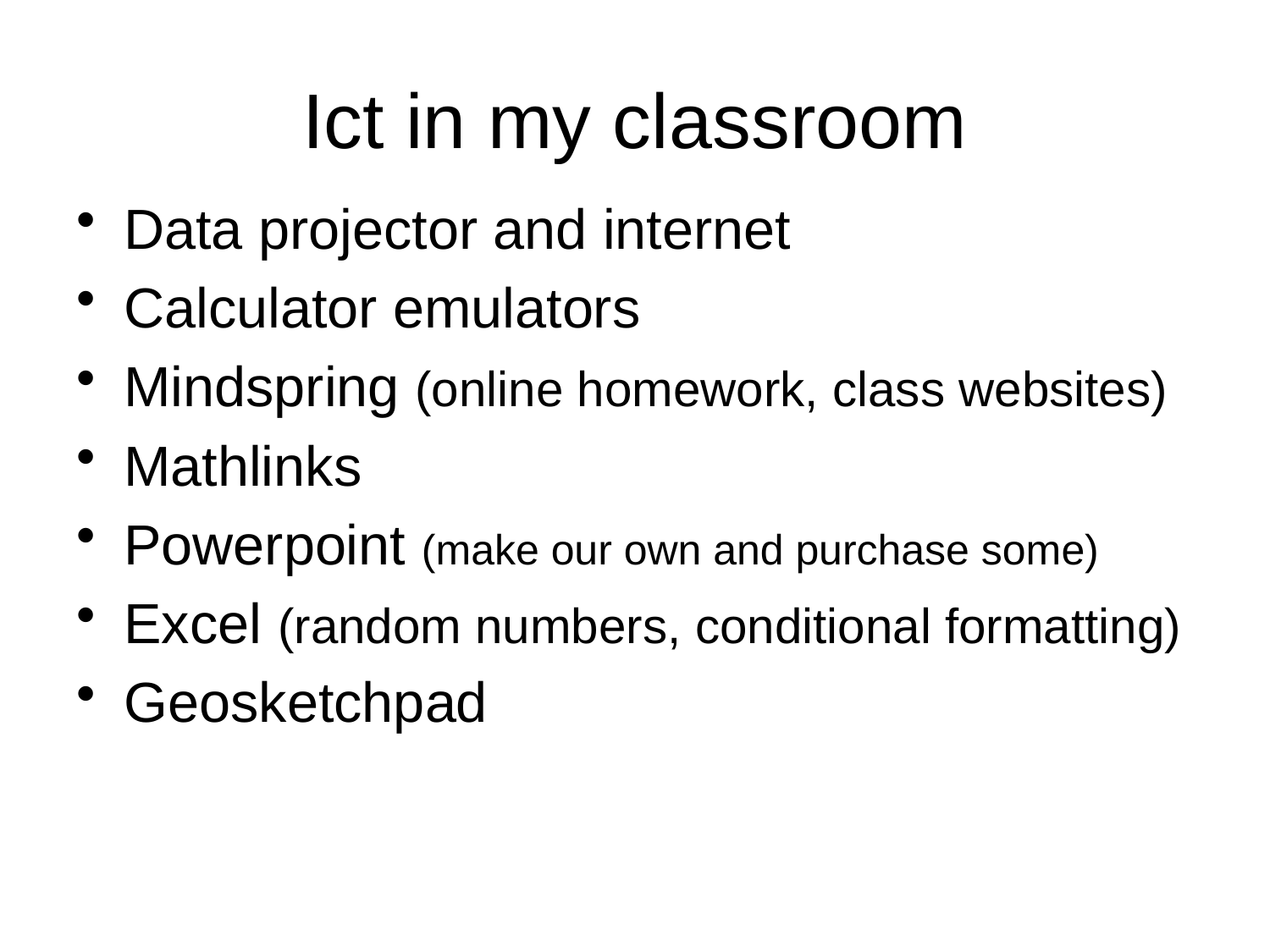

# Ict in my classroom
Data projector and internet
Calculator emulators
Mindspring (online homework, class websites)
Mathlinks
Powerpoint (make our own and purchase some)
Excel (random numbers, conditional formatting)
Geosketchpad